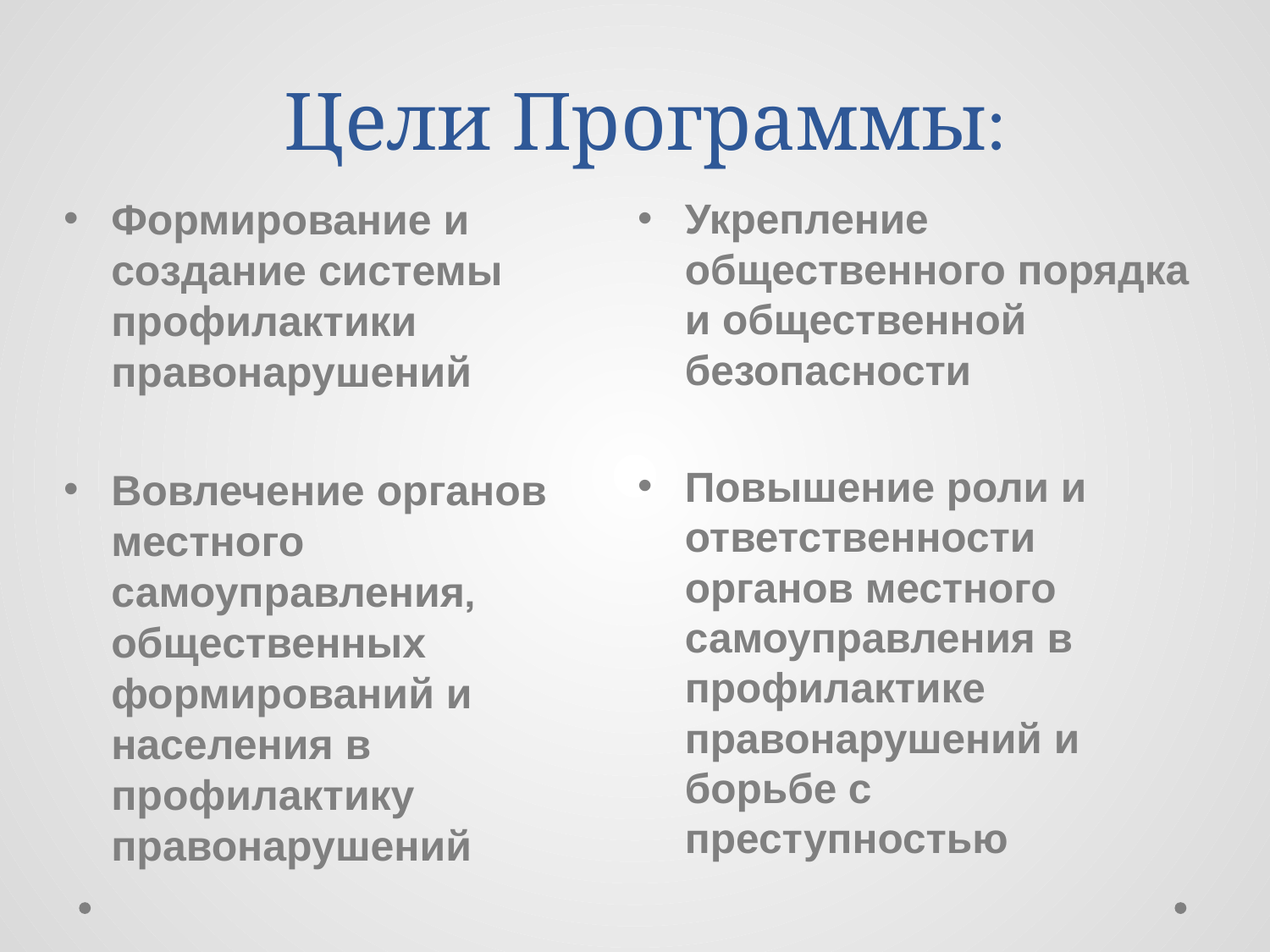

# Цели Программы:
Формирование и создание системы профилактики правонарушений

Вовлечение органов местного самоуправления, общественных формирований и населения в профилактику правонарушений

Укрепление общественного порядка и общественной безопасности

Повышение роли и ответственности органов местного самоуправления в профилактике правонарушений и борьбе с преступностью